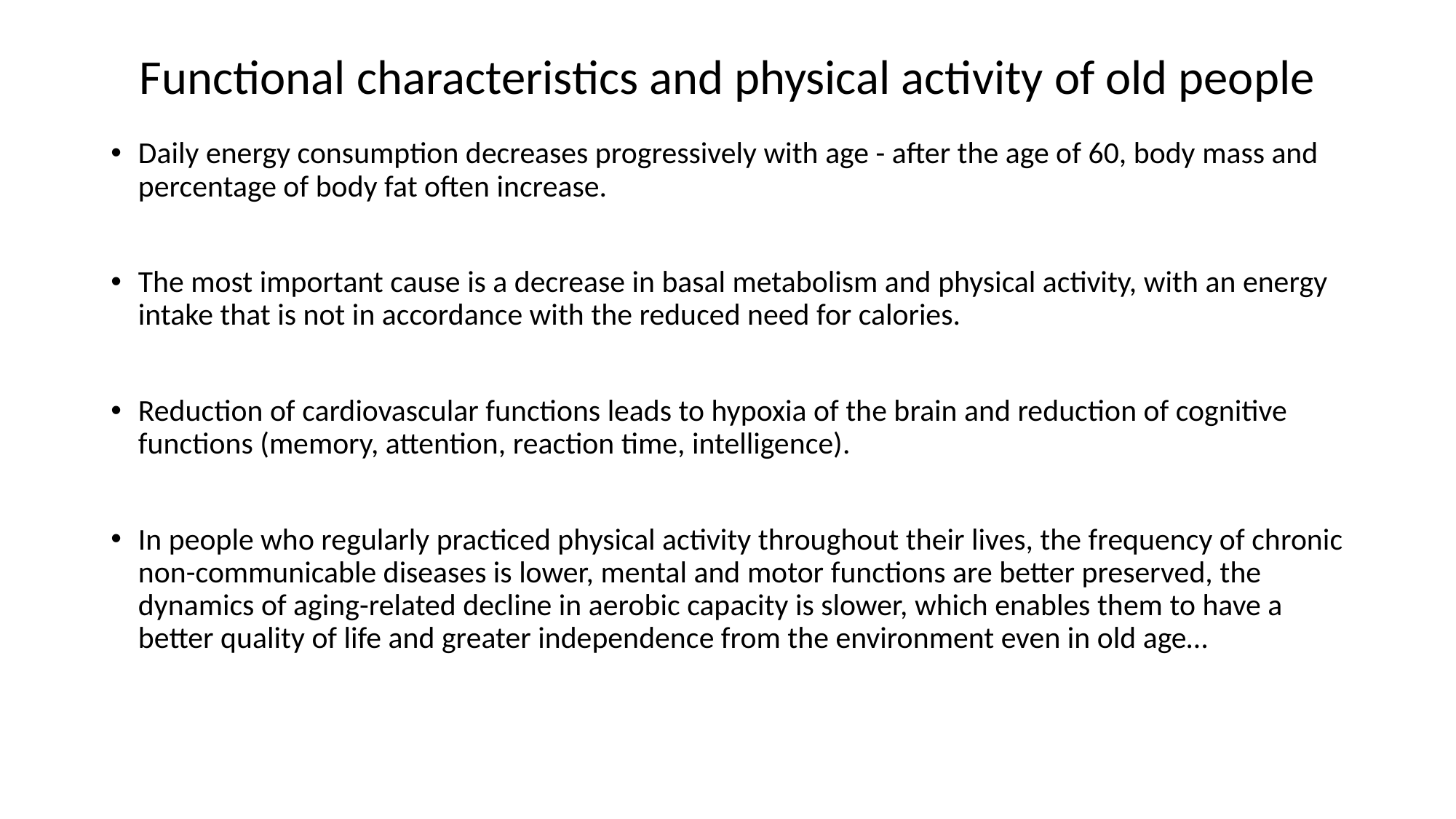

# Functional characteristics and physical activity of old people
Daily energy consumption decreases progressively with age - after the age of 60, body mass and percentage of body fat often increase.

The most important cause is a decrease in basal metabolism and physical activity, with an energy intake that is not in accordance with the reduced need for calories.

Reduction of cardiovascular functions leads to hypoxia of the brain and reduction of cognitive functions (memory, attention, reaction time, intelligence).

In people who regularly practiced physical activity throughout their lives, the frequency of chronic non-communicable diseases is lower, mental and motor functions are better preserved, the dynamics of aging-related decline in aerobic capacity is slower, which enables them to have a better quality of life and greater independence from the environment even in old age…